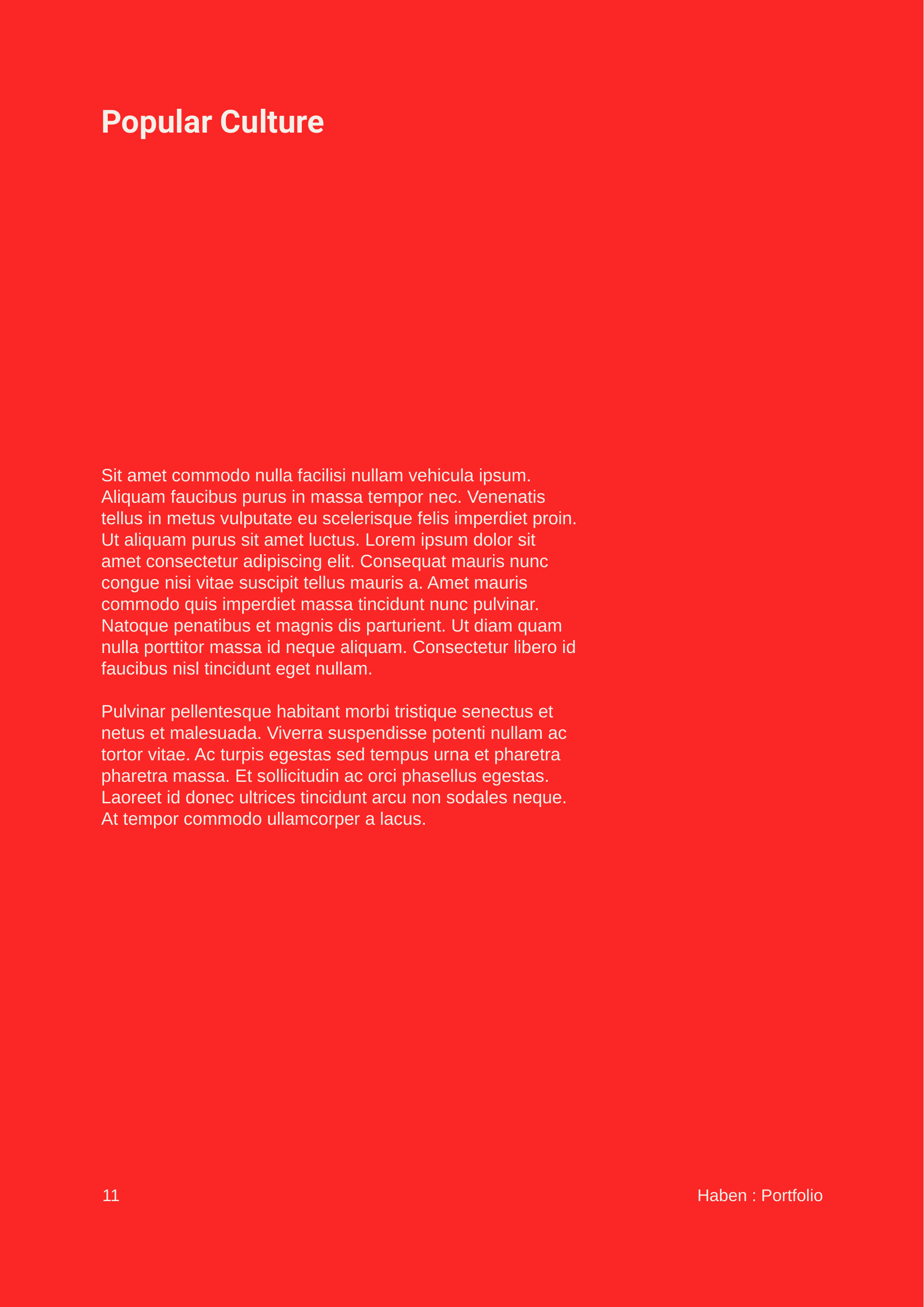

Popular Culture
Sit amet commodo nulla facilisi nullam vehicula ipsum. Aliquam faucibus purus in massa tempor nec. Venenatis tellus in metus vulputate eu scelerisque felis imperdiet proin. Ut aliquam purus sit amet luctus. Lorem ipsum dolor sit amet consectetur adipiscing elit. Consequat mauris nunc congue nisi vitae suscipit tellus mauris a. Amet mauris commodo quis imperdiet massa tincidunt nunc pulvinar. Natoque penatibus et magnis dis parturient. Ut diam quam nulla porttitor massa id neque aliquam. Consectetur libero id faucibus nisl tincidunt eget nullam.

Pulvinar pellentesque habitant morbi tristique senectus et netus et malesuada. Viverra suspendisse potenti nullam ac tortor vitae. Ac turpis egestas sed tempus urna et pharetra pharetra massa. Et sollicitudin ac orci phasellus egestas. Laoreet id donec ultrices tincidunt arcu non sodales neque. At tempor commodo ullamcorper a lacus.
11
Haben : Portfolio